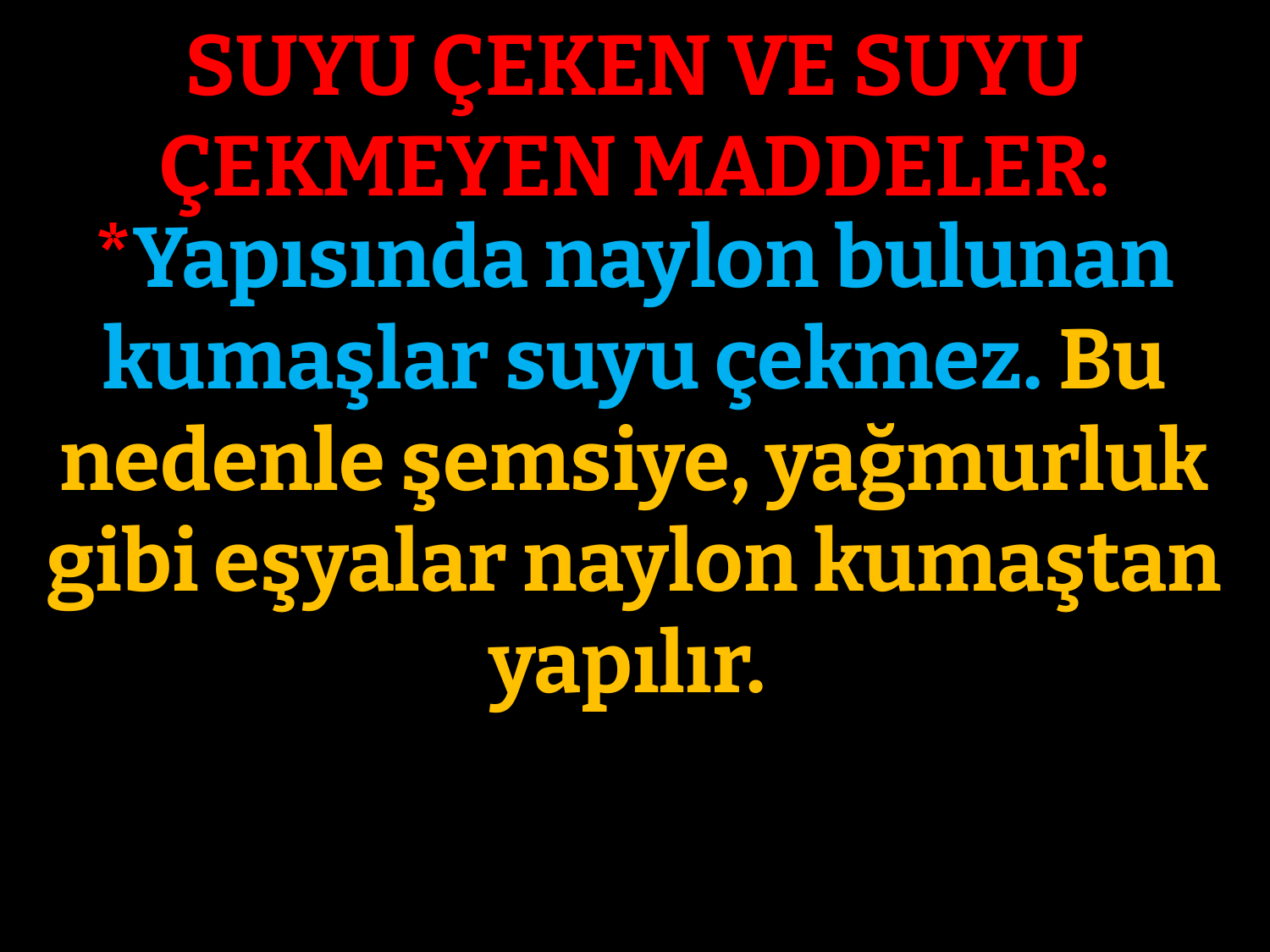

SUYU ÇEKEN VE SUYU ÇEKMEYEN MADDELER:
*Yapısında naylon bulunan kumaşlar suyu çekmez. Bu nedenle şemsiye, yağmurluk gibi eşyalar naylon kumaştan yapılır.
#